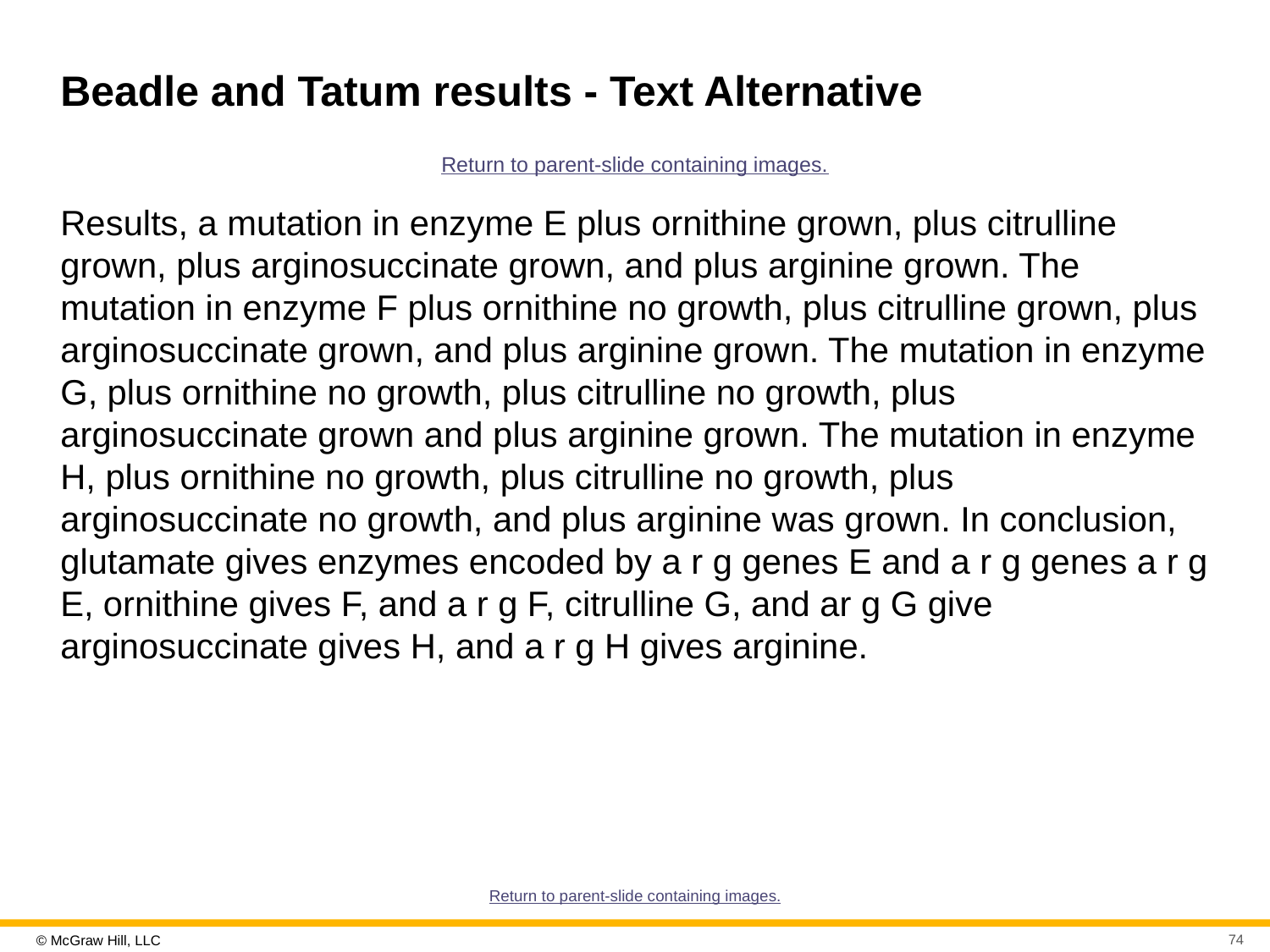

# Beadle and Tatum results - Text Alternative
Return to parent-slide containing images.
Results, a mutation in enzyme E plus ornithine grown, plus citrulline grown, plus arginosuccinate grown, and plus arginine grown. The mutation in enzyme F plus ornithine no growth, plus citrulline grown, plus arginosuccinate grown, and plus arginine grown. The mutation in enzyme G, plus ornithine no growth, plus citrulline no growth, plus arginosuccinate grown and plus arginine grown. The mutation in enzyme H, plus ornithine no growth, plus citrulline no growth, plus arginosuccinate no growth, and plus arginine was grown. In conclusion, glutamate gives enzymes encoded by a r g genes E and a r g genes a r g E, ornithine gives F, and a r g F, citrulline G, and ar g G give arginosuccinate gives H, and a r g H gives arginine.
Return to parent-slide containing images.
74